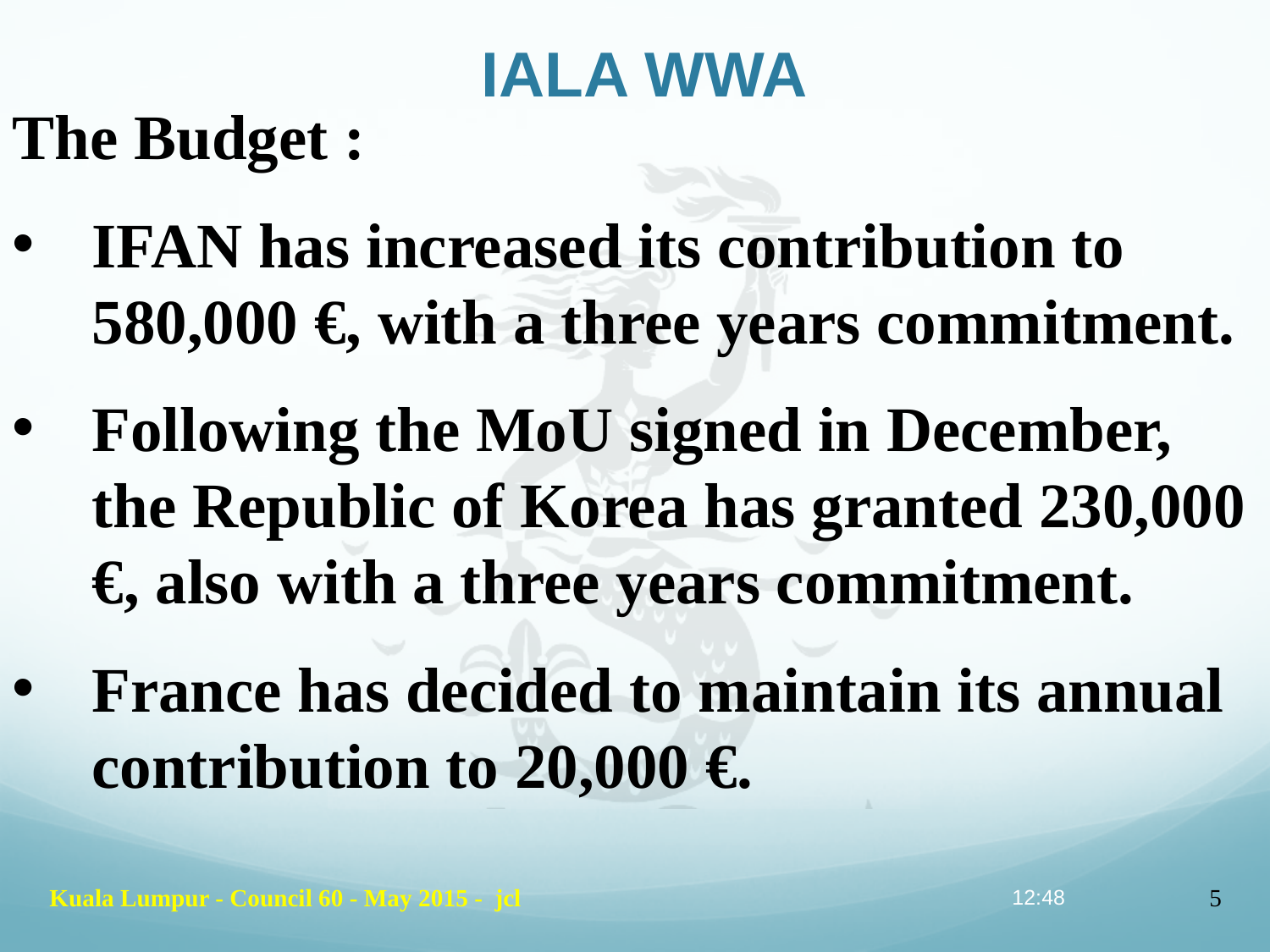

# IALA WWA
The Budget :
IFAN has increased its contribution to 580,000 €, with a three years commitment.
Following the MoU signed in December, the Republic of Korea has granted 230,000 €, also with a three years commitment.
France has decided to maintain its annual contribution to 20,000 €.

Kuala Lumpur - Council 60 - May 2015 -  jcl
12:48
5